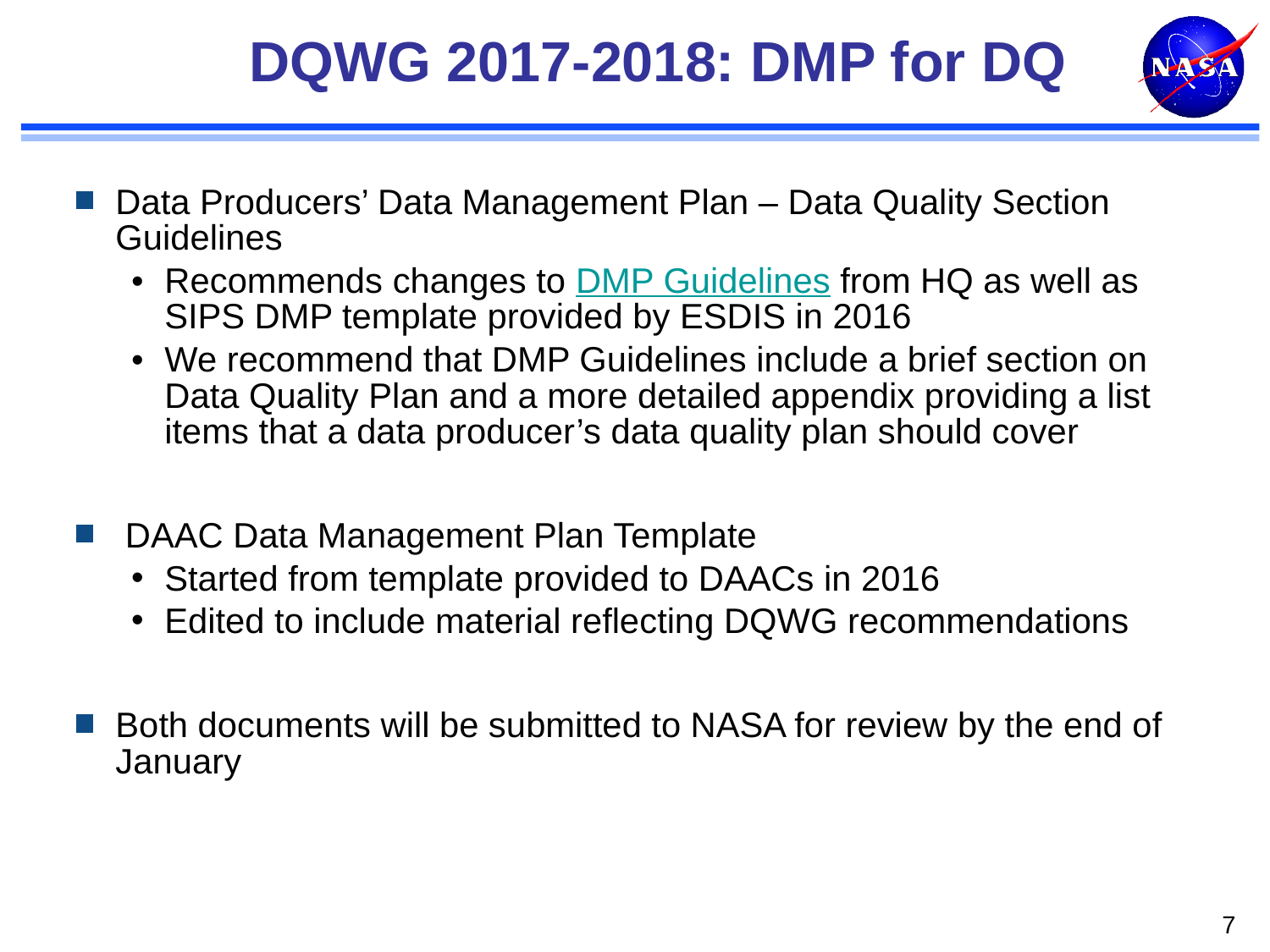

# DQWG 2017-2018: DMP for DQ
Data Producers’ Data Management Plan – Data Quality Section Guidelines
Recommends changes to DMP Guidelines from HQ as well as SIPS DMP template provided by ESDIS in 2016
We recommend that DMP Guidelines include a brief section on Data Quality Plan and a more detailed appendix providing a list items that a data producer’s data quality plan should cover

 DAAC Data Management Plan Template
Started from template provided to DAACs in 2016
Edited to include material reflecting DQWG recommendations

Both documents will be submitted to NASA for review by the end of January

7